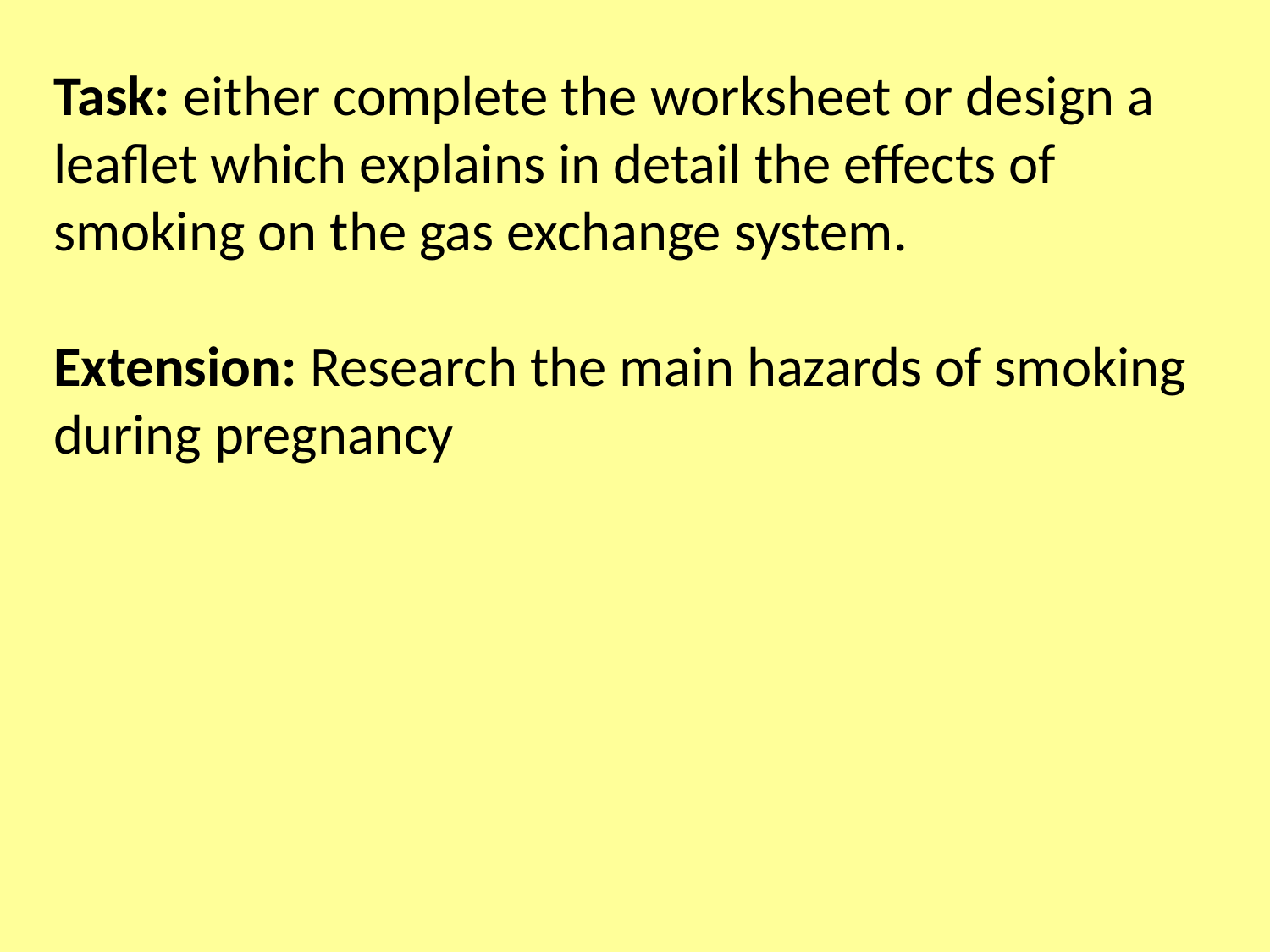

Task: either complete the worksheet or design a leaflet which explains in detail the effects of smoking on the gas exchange system.

Extension: Research the main hazards of smoking during pregnancy